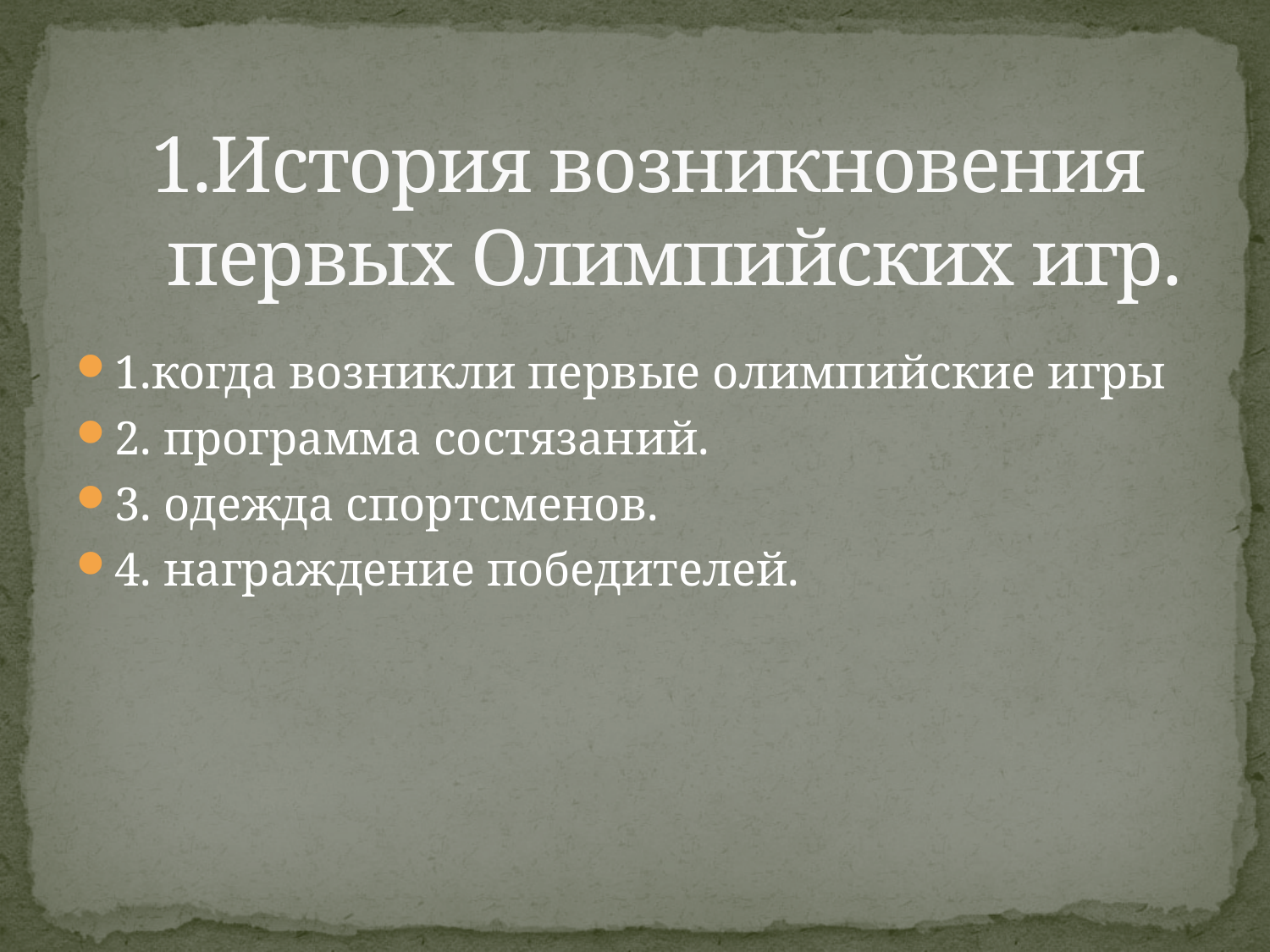

# 1.История возникновения первых Олимпийских игр.
1.когда возникли первые олимпийские игры
2. программа состязаний.
3. одежда спортсменов.
4. награждение победителей.